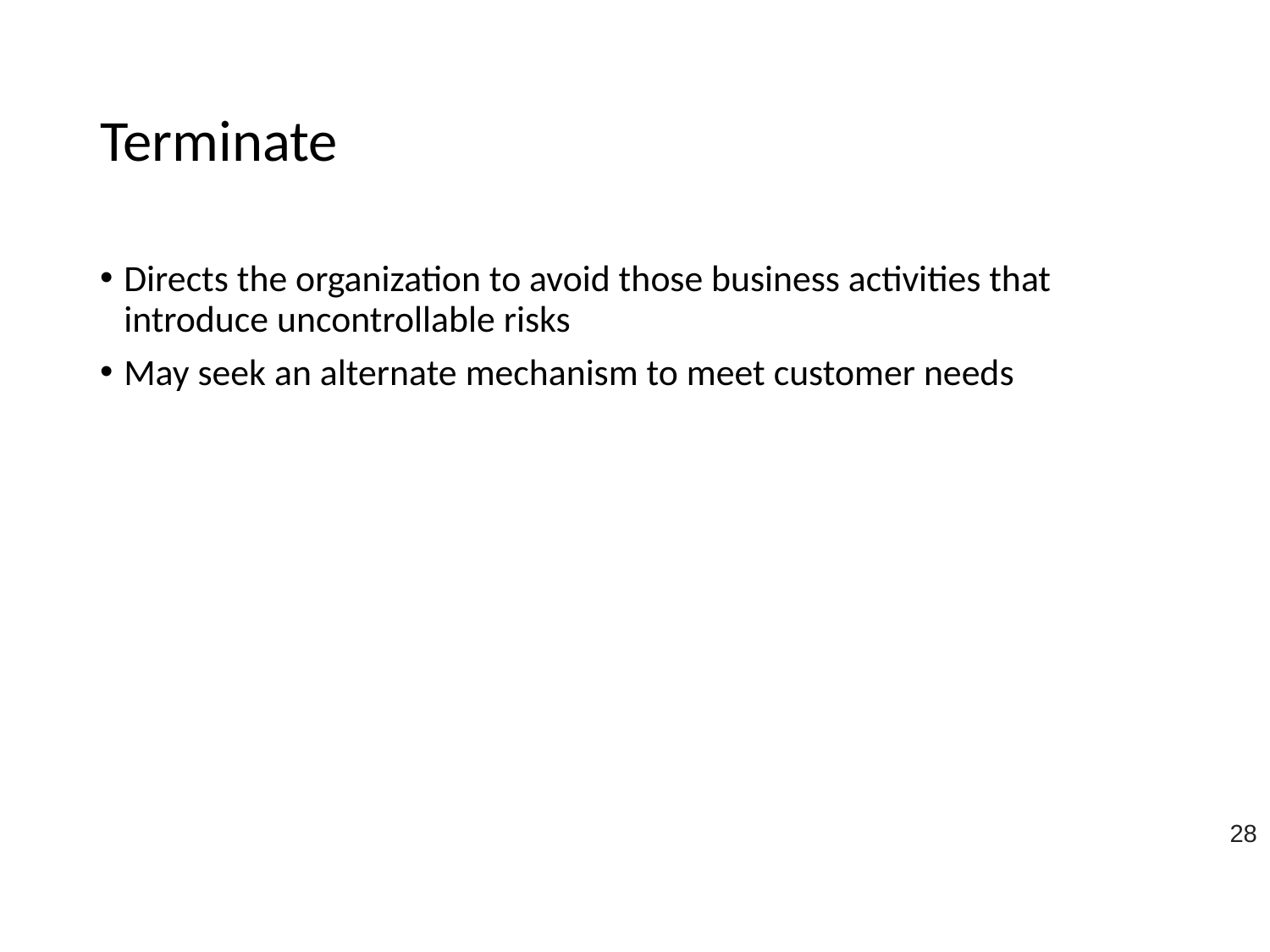

# Terminate
Directs the organization to avoid those business activities that introduce uncontrollable risks
May seek an alternate mechanism to meet customer needs
28